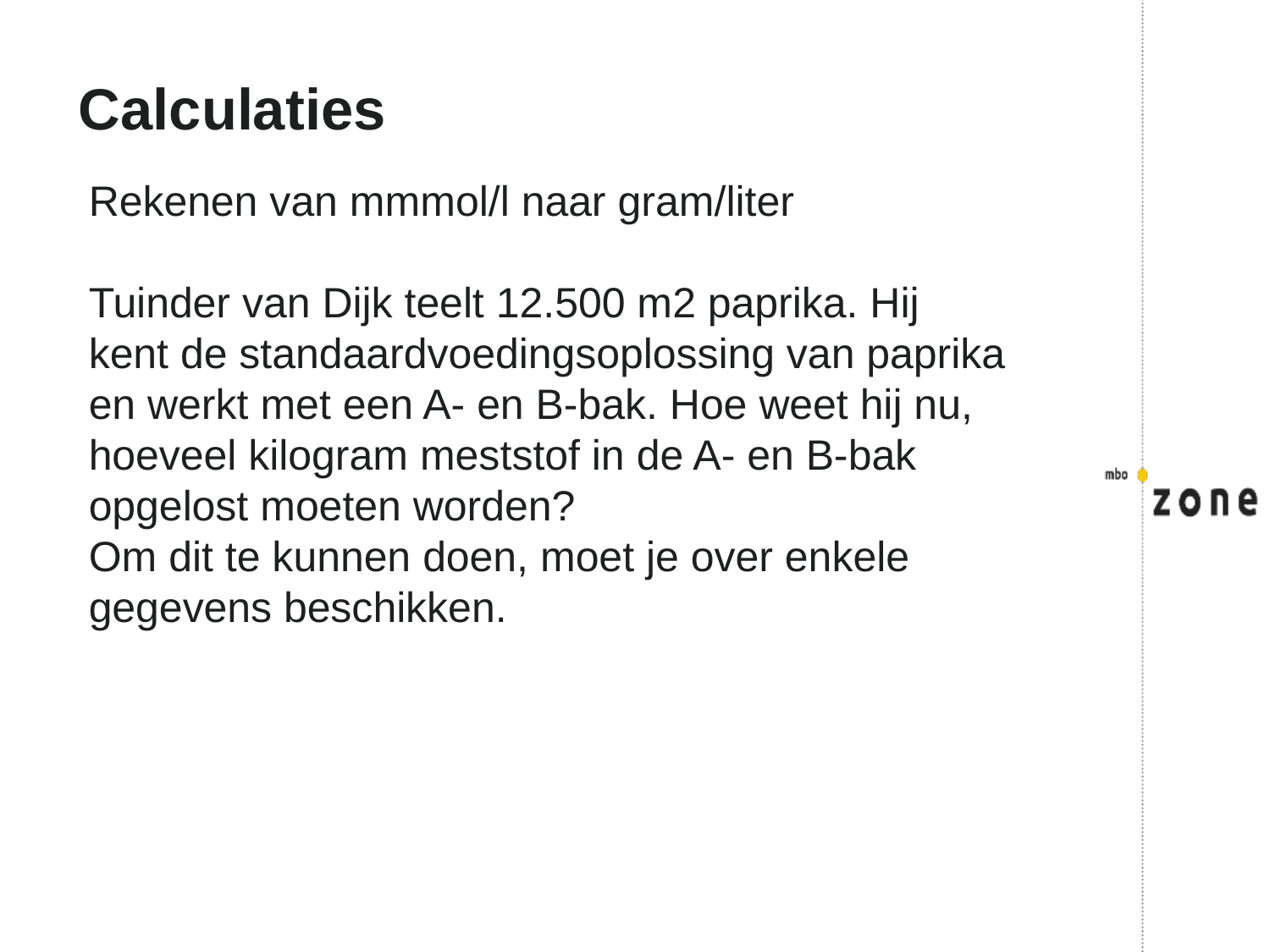

# Calculaties
Rekenen van mmmol/l naar gram/liter

Tuinder van Dijk teelt 12.500 m2 paprika. Hij kent de standaardvoedingsoplossing van paprika en werkt met een A- en B-bak. Hoe weet hij nu, hoeveel kilogram meststof in de A- en B-bak opgelost moeten worden?
Om dit te kunnen doen, moet je over enkele gegevens beschikken.